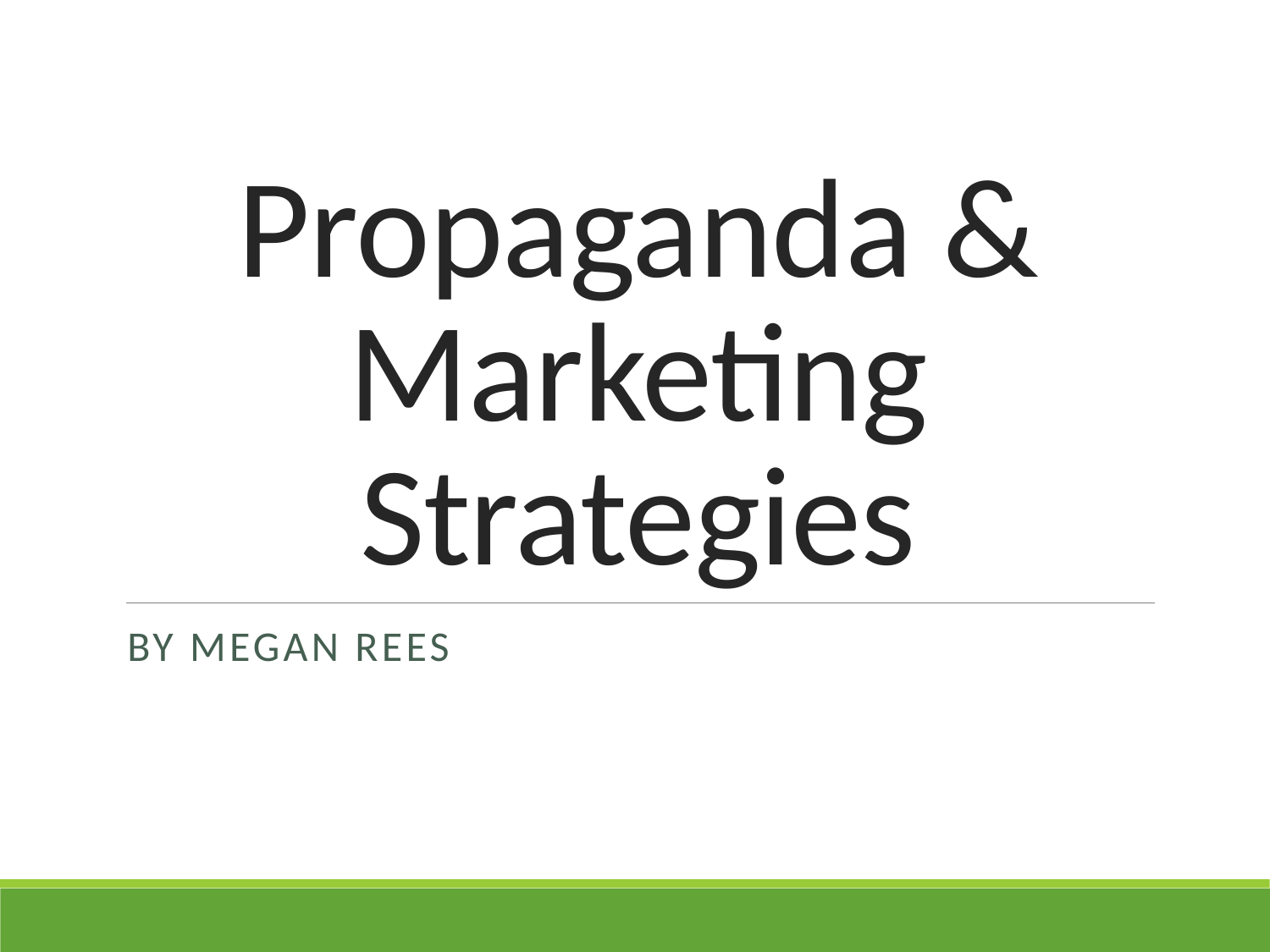

# Propaganda & Marketing Strategies
By Megan Rees